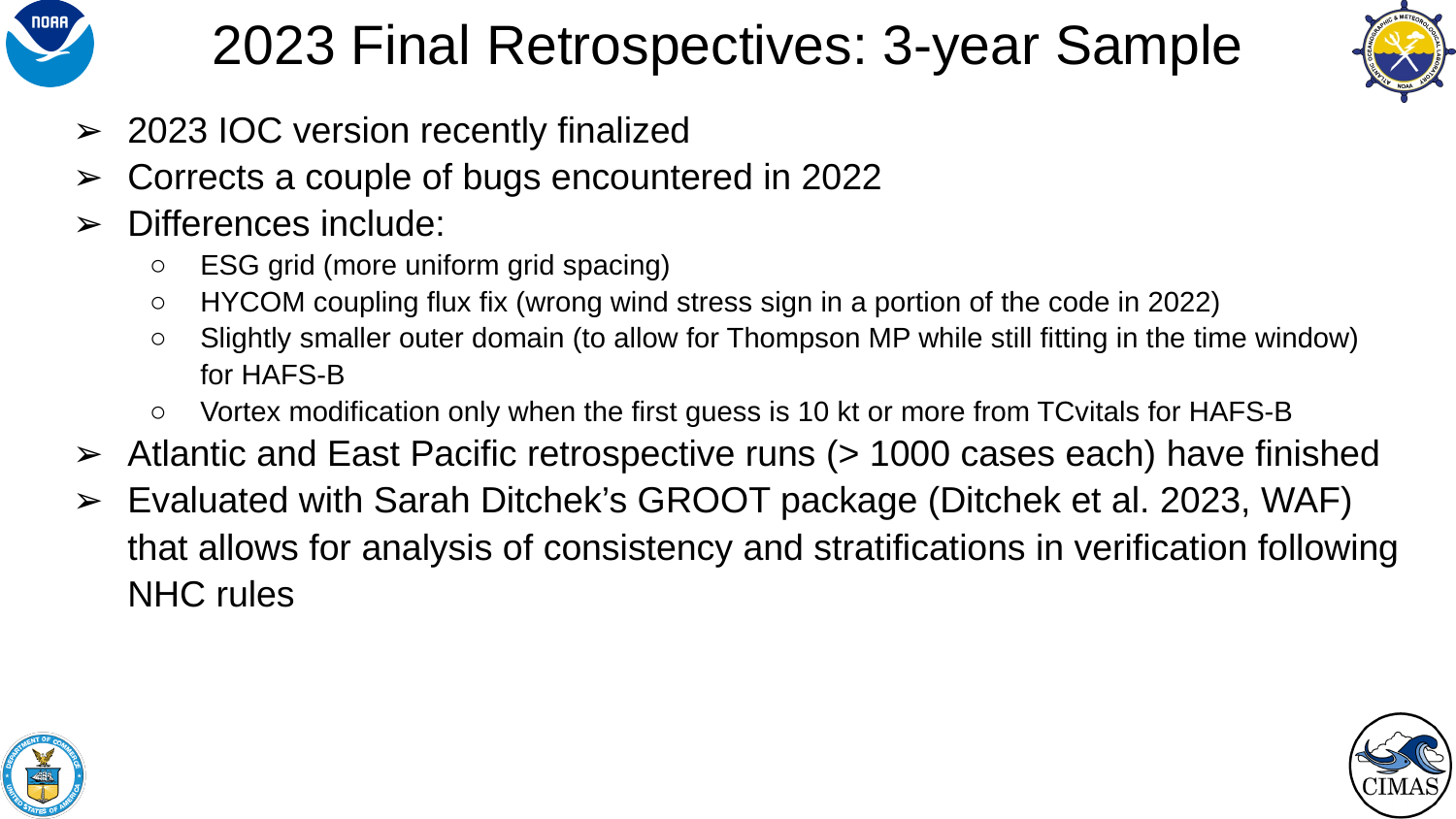

# 2023 Final Retrospectives: 3-year Sample
2023 IOC version recently finalized
Corrects a couple of bugs encountered in 2022
Differences include:
ESG grid (more uniform grid spacing)
HYCOM coupling flux fix (wrong wind stress sign in a portion of the code in 2022)
Slightly smaller outer domain (to allow for Thompson MP while still fitting in the time window) for HAFS-B
Vortex modification only when the first guess is 10 kt or more from TCvitals for HAFS-B
Atlantic and East Pacific retrospective runs (> 1000 cases each) have finished
Evaluated with Sarah Ditchek’s GROOT package (Ditchek et al. 2023, WAF) that allows for analysis of consistency and stratifications in verification following NHC rules